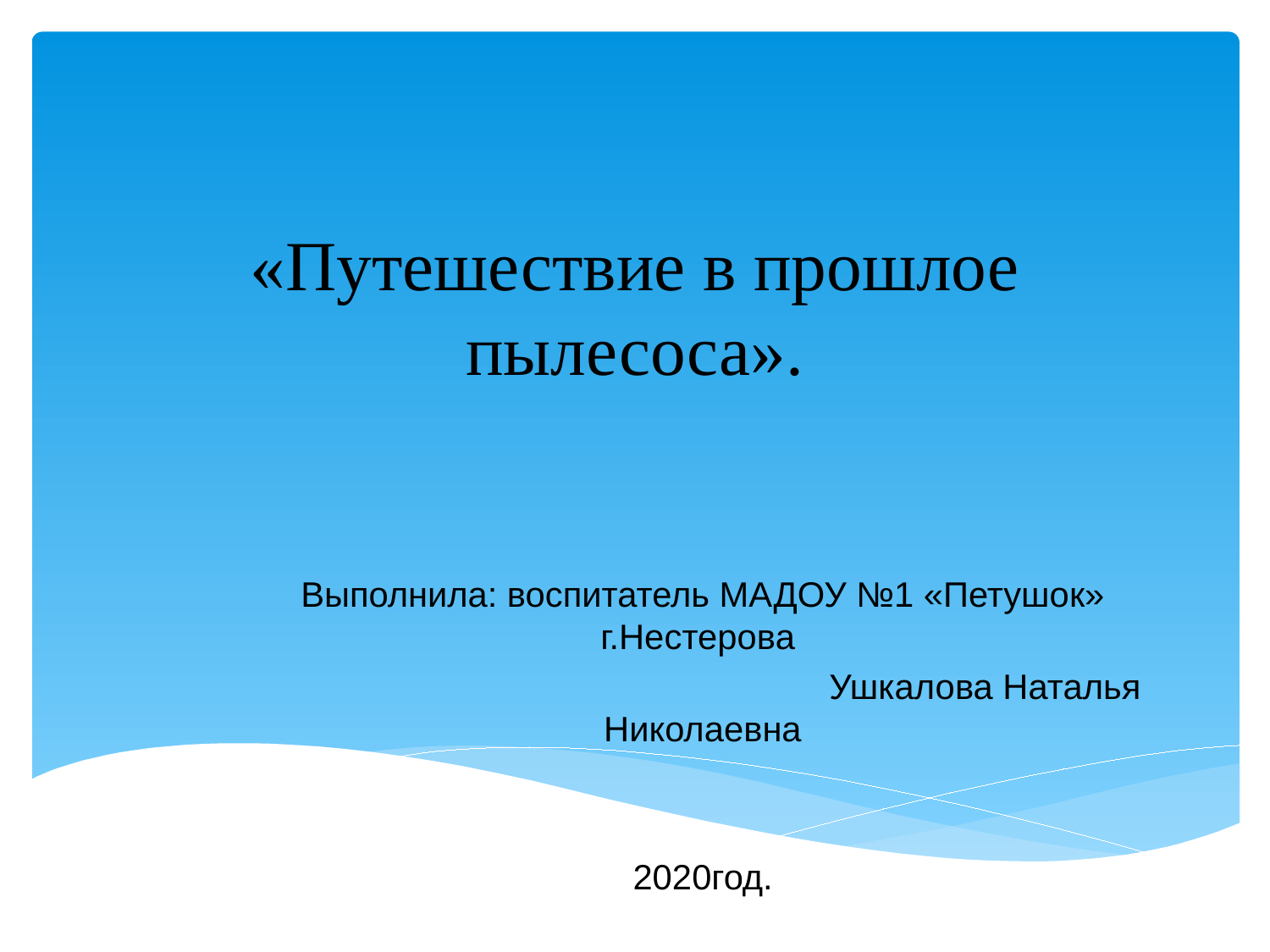

# «Путешествие в прошлое пылесоса».
Выполнила: воспитатель МАДОУ №1 «Петушок» г.Нестерова
                                                          Ушкалова Наталья Николаевна

2020год.